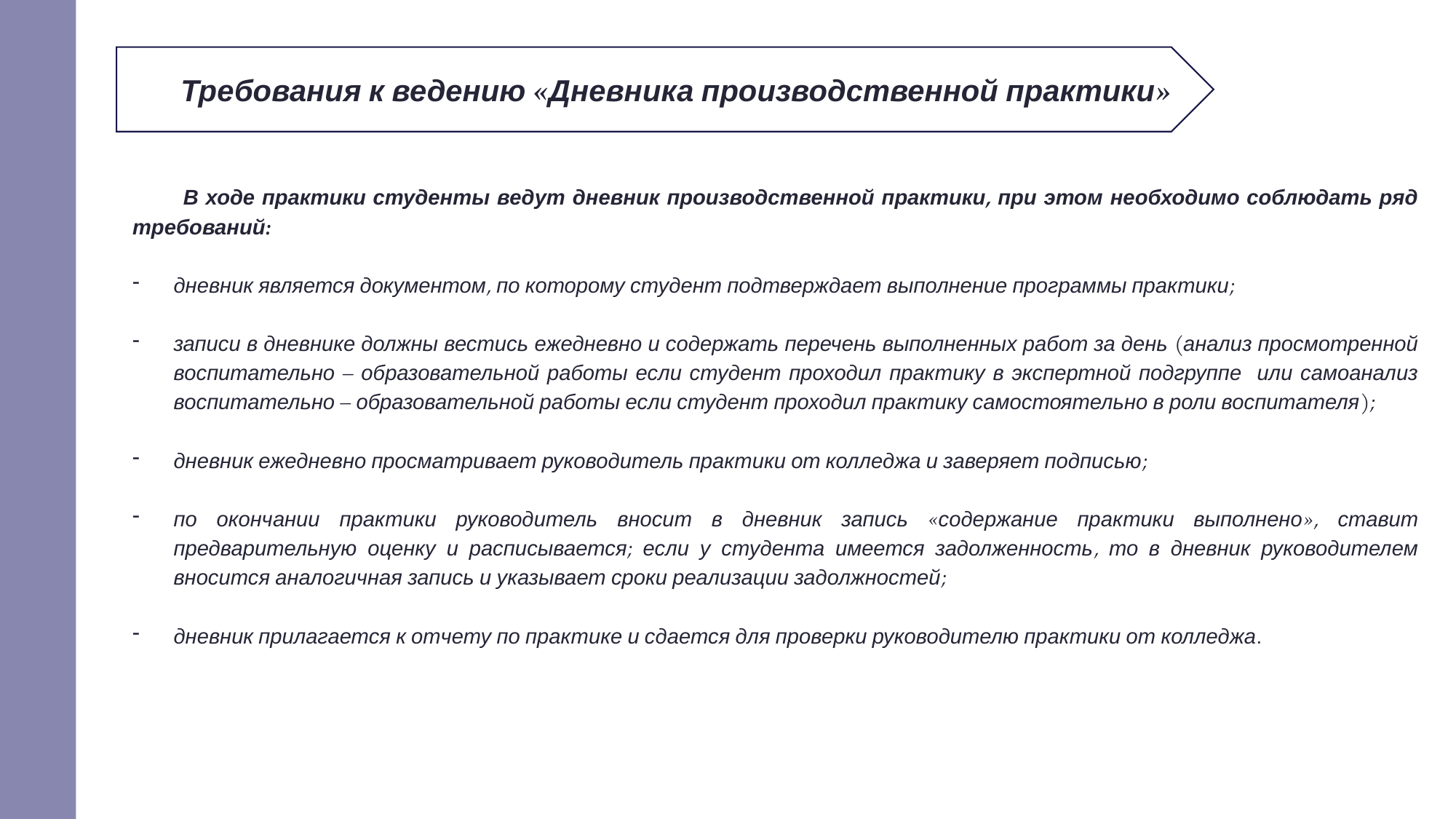

Требования к ведению «Дневника производственной практики»

       В ходе практики студенты ведут дневник производственной практики, при этом необходимо соблюдать ряд требований:

дневник является документом, по которому студент подтверждает выполнение программы практики;

записи в дневнике должны вестись ежедневно и содержать перечень выполненных работ за день (анализ просмотренной воспитательно – образовательной работы если студент проходил практику в экспертной подгруппе  или самоанализ воспитательно – образовательной работы если студент проходил практику самостоятельно в роли воспитателя);

дневник ежедневно просматривает руководитель практики от колледжа и заверяет подписью;

по окончании практики руководитель вносит в дневник запись «содержание практики выполнено», ставит предварительную оценку и расписывается; если у студента имеется задолженность, то в дневник руководителем вносится аналогичная запись и указывает сроки реализации задолжностей;

дневник прилагается к отчету по практике и сдается для проверки руководителю практики от колледжа.